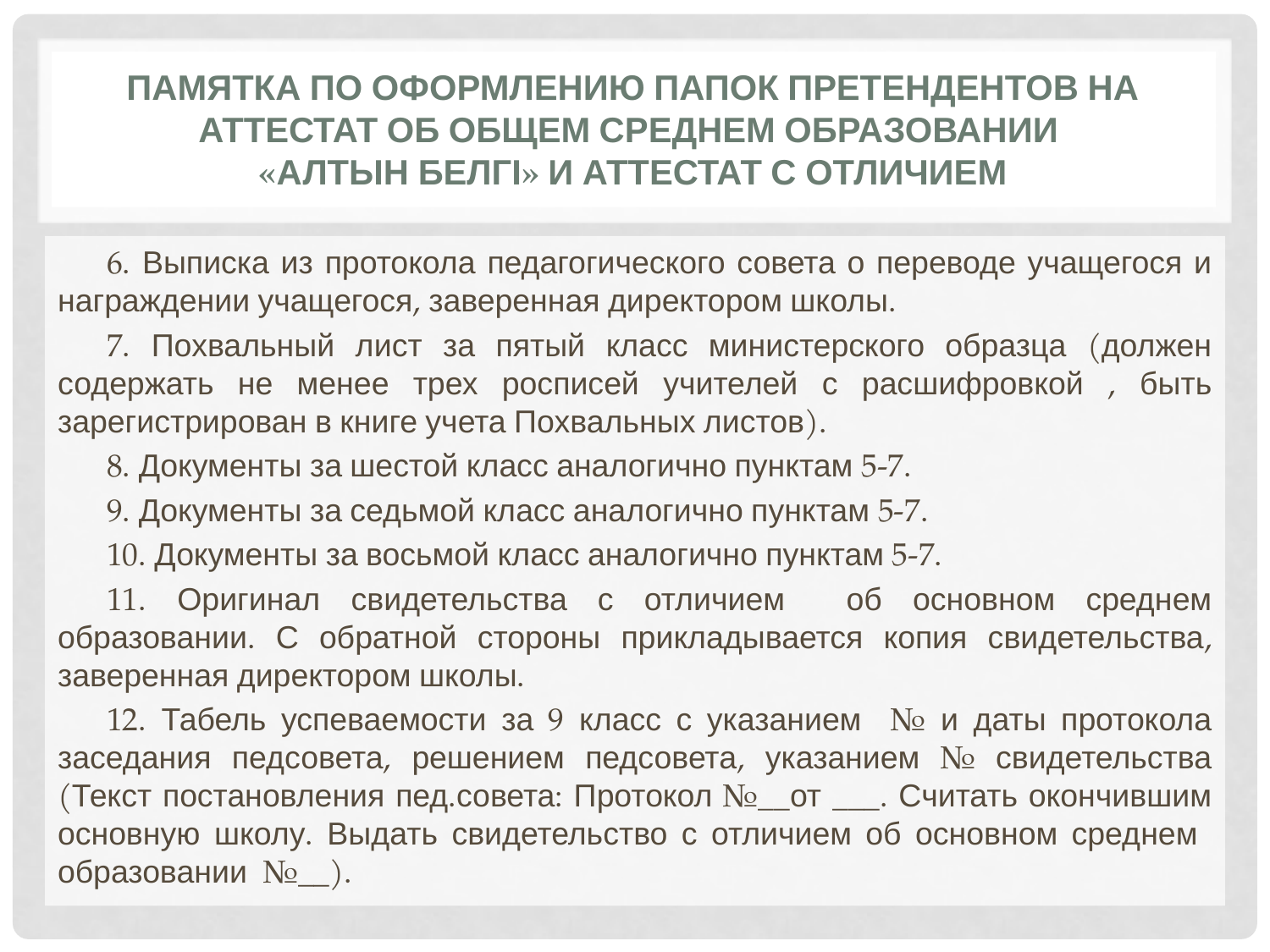

# Памятка по оформлению папок претендентов на аттестат об общем среднем образовании «Алтын белгі» и аттестат с отличием
6. Выписка из протокола педагогического совета о переводе учащегося и награждении учащегося, заверенная директором школы.
7. Похвальный лист за пятый класс министерского образца (должен содержать не менее трех росписей учителей с расшифровкой , быть зарегистрирован в книге учета Похвальных листов).
8. Документы за шестой класс аналогично пунктам 5-7.
9. Документы за седьмой класс аналогично пунктам 5-7.
10. Документы за восьмой класс аналогично пунктам 5-7.
11. Оригинал свидетельства с отличием  об основном среднем образовании. С обратной стороны прикладывается копия свидетельства, заверенная директором школы.
12. Табель успеваемости за 9 класс с указанием  № и даты протокола заседания педсовета, решением педсовета, указанием № свидетельства (Текст постановления пед.совета: Протокол №__от ___. Считать окончившим основную школу. Выдать свидетельство с отличием об основном среднем  образовании  №__).